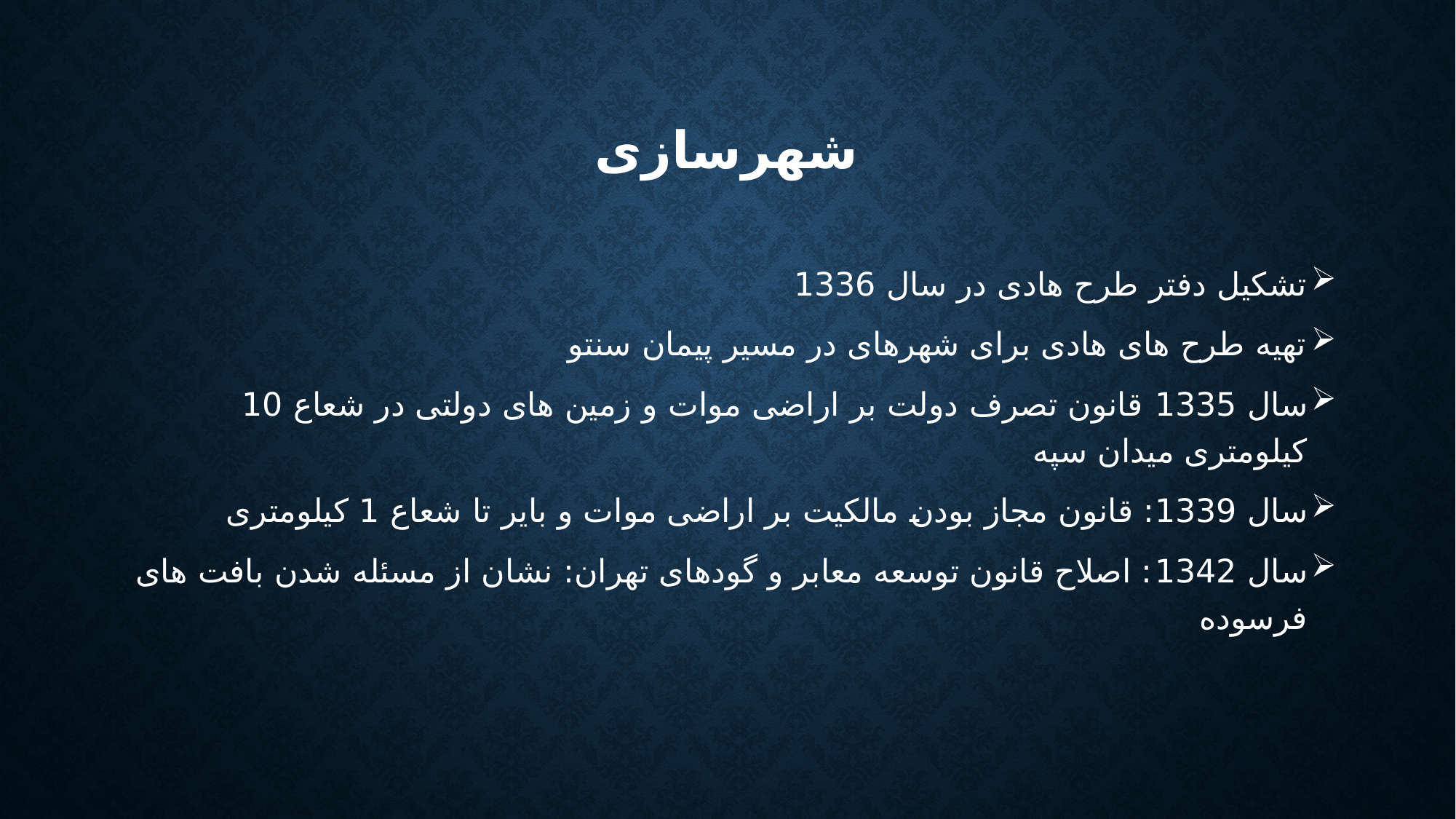

# شهرسازی
تشکیل دفتر طرح هادی در سال 1336
تهیه طرح های هادی برای شهرهای در مسیر پیمان سنتو
سال 1335 قانون تصرف دولت بر اراضی موات و زمین های دولتی در شعاع 10 کیلومتری میدان سپه
سال 1339: قانون مجاز بودن مالکیت بر اراضی موات و بایر تا شعاع 1 کیلومتری
سال 1342: اصلاح قانون توسعه معابر و گودهای تهران: نشان از مسئله شدن بافت های فرسوده